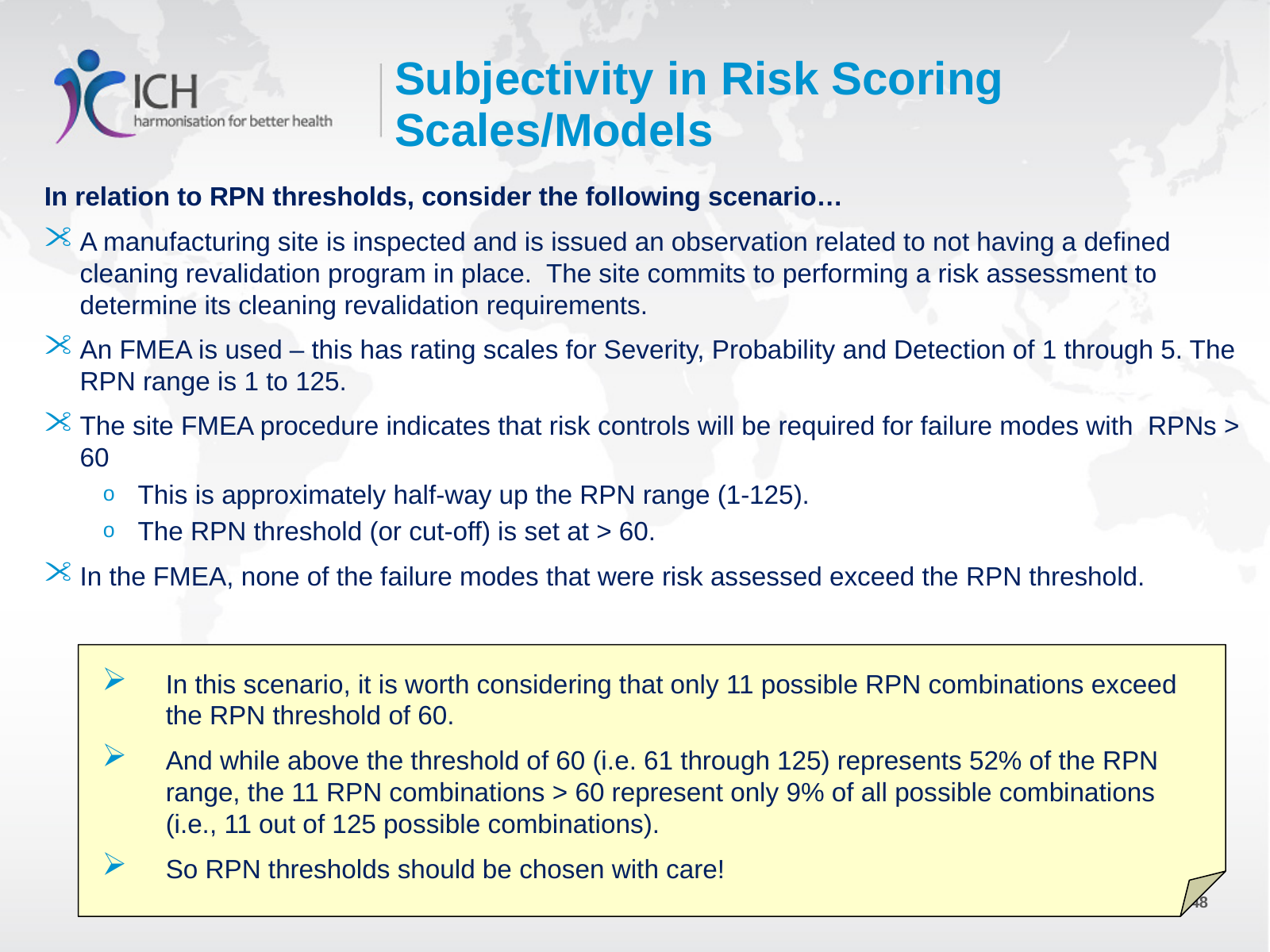

# Subjectivity in Risk Scoring Scales/Models
In relation to RPN thresholds, consider the following scenario…
A manufacturing site is inspected and is issued an observation related to not having a defined cleaning revalidation program in place.  The site commits to performing a risk assessment to determine its cleaning revalidation requirements.
An FMEA is used – this has rating scales for Severity, Probability and Detection of 1 through 5. The RPN range is 1 to 125.
The site FMEA procedure indicates that risk controls will be required for failure modes with  RPNs > 60
This is approximately half-way up the RPN range (1-125).
The RPN threshold (or cut-off) is set at > 60.
In the FMEA, none of the failure modes that were risk assessed exceed the RPN threshold.

In this scenario, it is worth considering that only 11 possible RPN combinations exceed the RPN threshold of 60.
And while above the threshold of 60 (i.e. 61 through 125) represents 52% of the RPN range, the 11 RPN combinations > 60 represent only 9% of all possible combinations (i.e., 11 out of 125 possible combinations).
So RPN thresholds should be chosen with care!
48